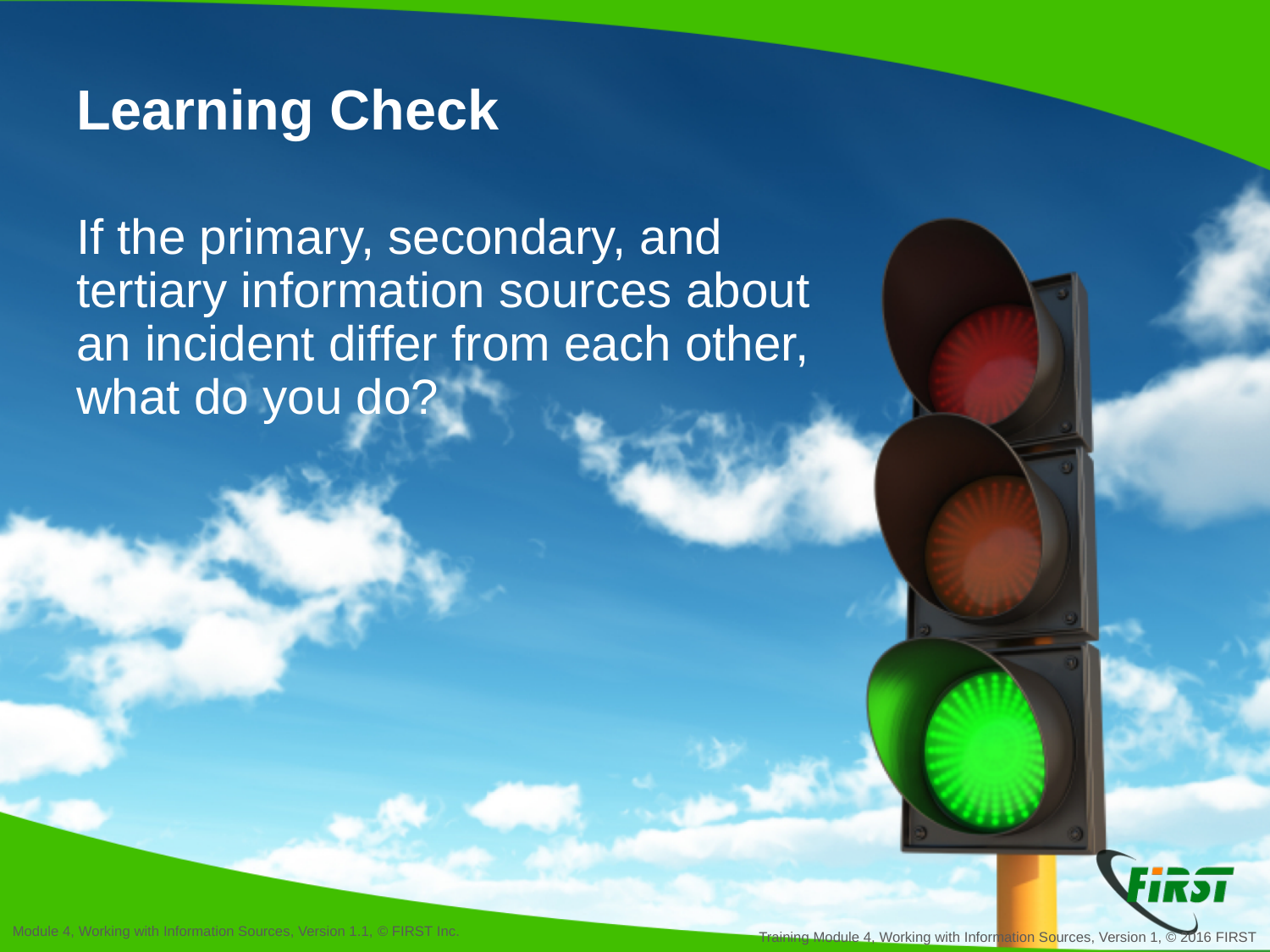

# Learning Check
If the primary, secondary, and tertiary information sources about an incident differ from each other, what do you do?
Training Module 4, Working with Information Sources, Version 1, © 2016 FIRST